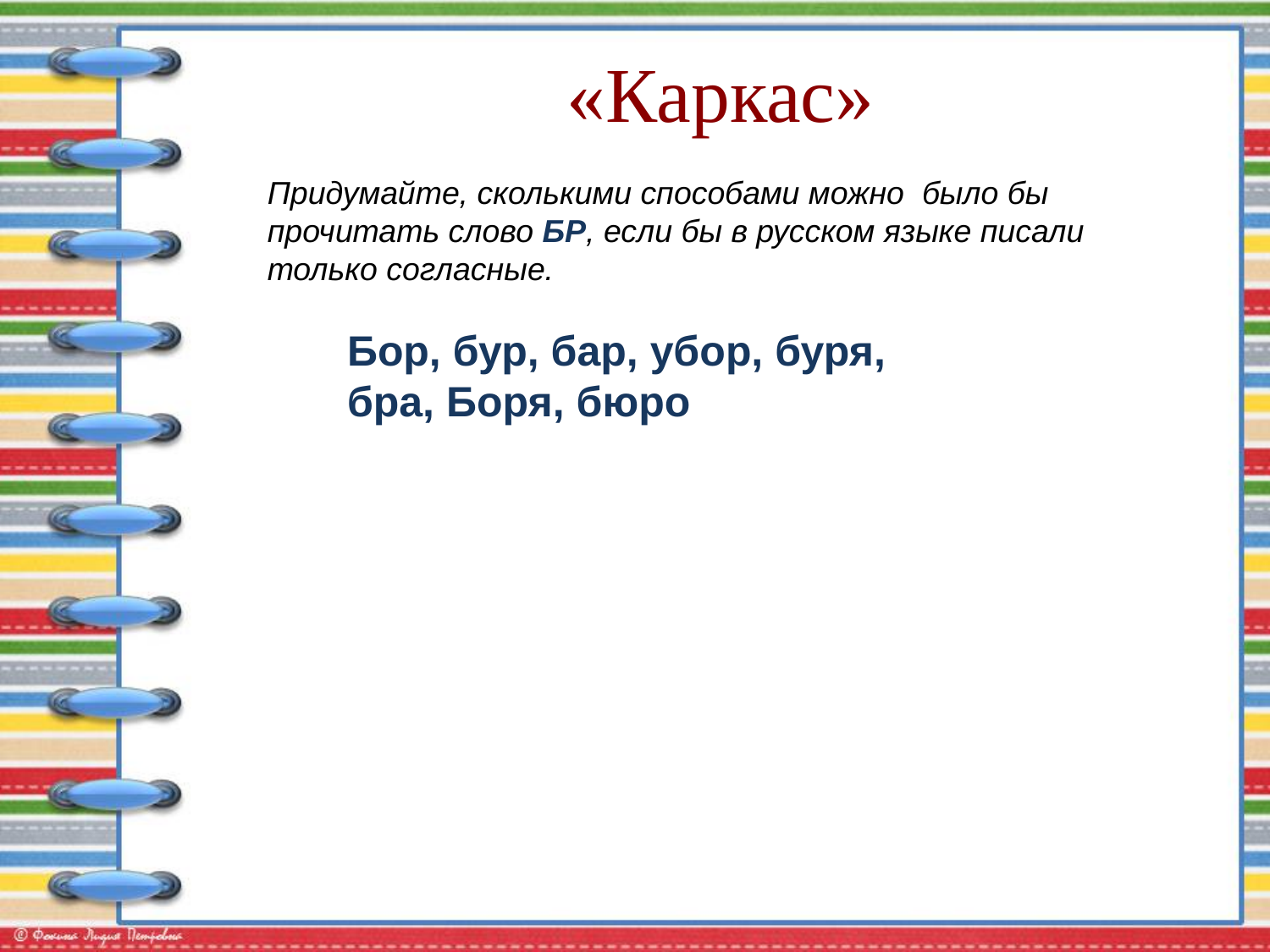

# «Каркас»
Придумайте, сколькими способами можно  было бы прочитать слово БР, если бы в русском языке писали только согласные.
Бор, бур, бар, убор, буря, бра, Боря, бюро